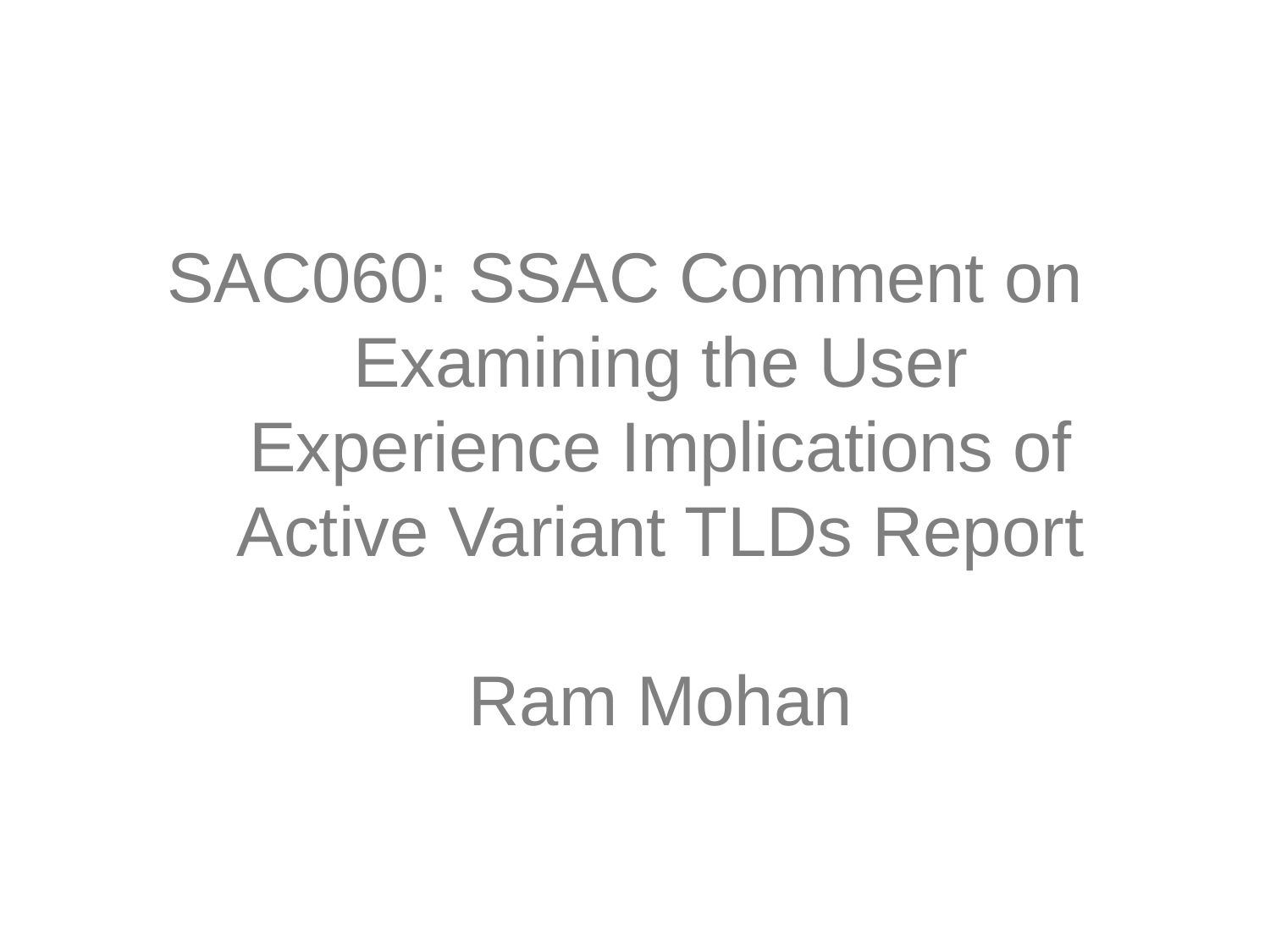

# SAC060: SSAC Comment on Examining the User Experience Implications of Active Variant TLDs Report Ram Mohan